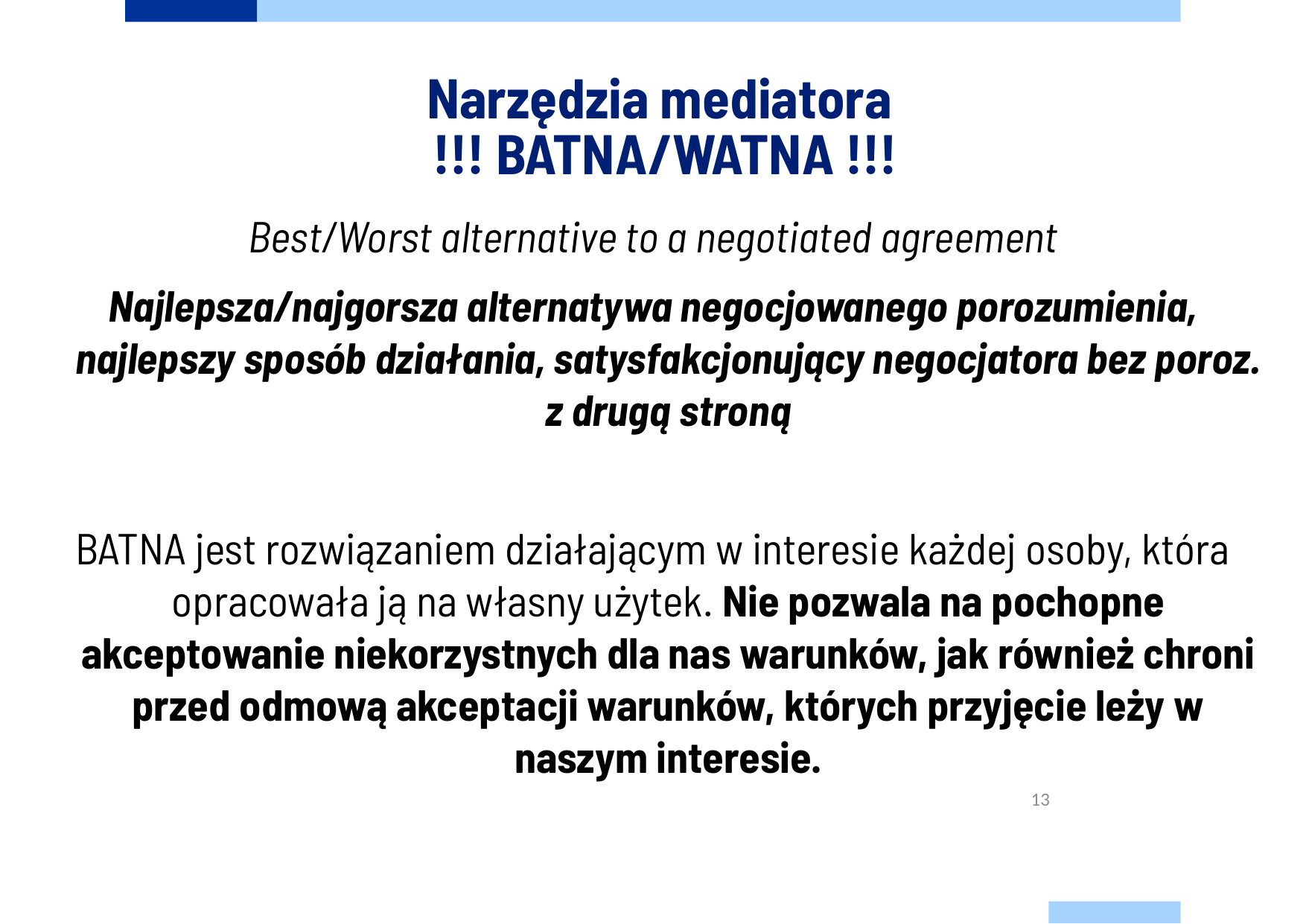

# Narzędzia mediatora !!! BATNA/WATNA !!!
Best/Worst alternative to a negotiated agreement
Najlepsza/najgorsza alternatywa negocjowanego porozumienia, najlepszy sposób działania, satysfakcjonujący negocjatora bez poroz. z drugą stroną

BATNA jest rozwiązaniem działającym w interesie każdej osoby, która opracowała ją na własny użytek. Nie pozwala na pochopne akceptowanie niekorzystnych dla nas warunków, jak również chroni przed odmową akceptacji warunków, których przyjęcie leży w naszym interesie.

13